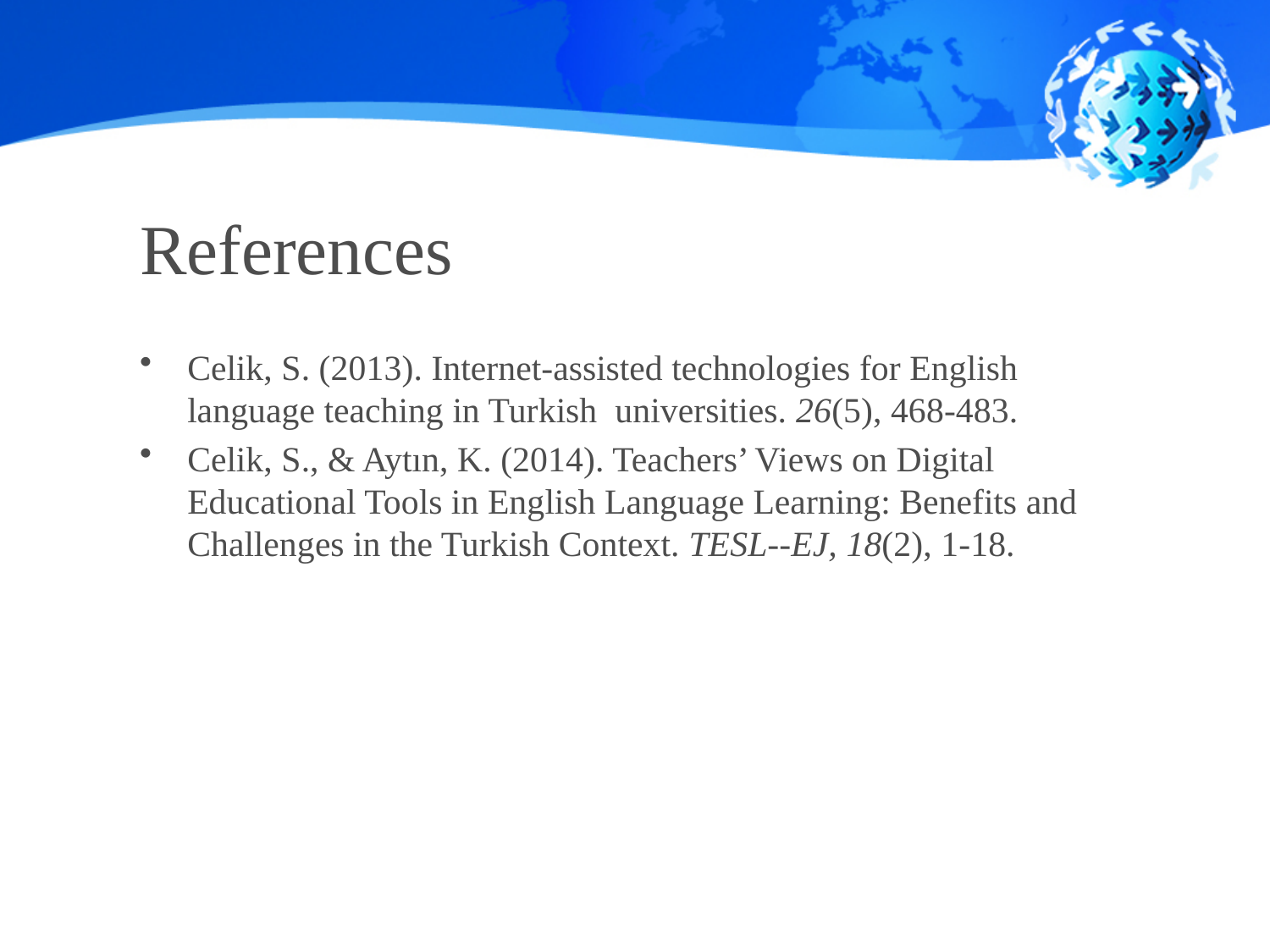

# References
Celik, S. (2013). Internet-assisted technologies for English language teaching in Turkish  universities. 26(5), 468-483.
Celik, S., & Aytın, K. (2014). Teachers’ Views on Digital Educational Tools in English Language Learning: Benefits and Challenges in the Turkish Context. TESL-‐EJ, 18(2), 1-18.